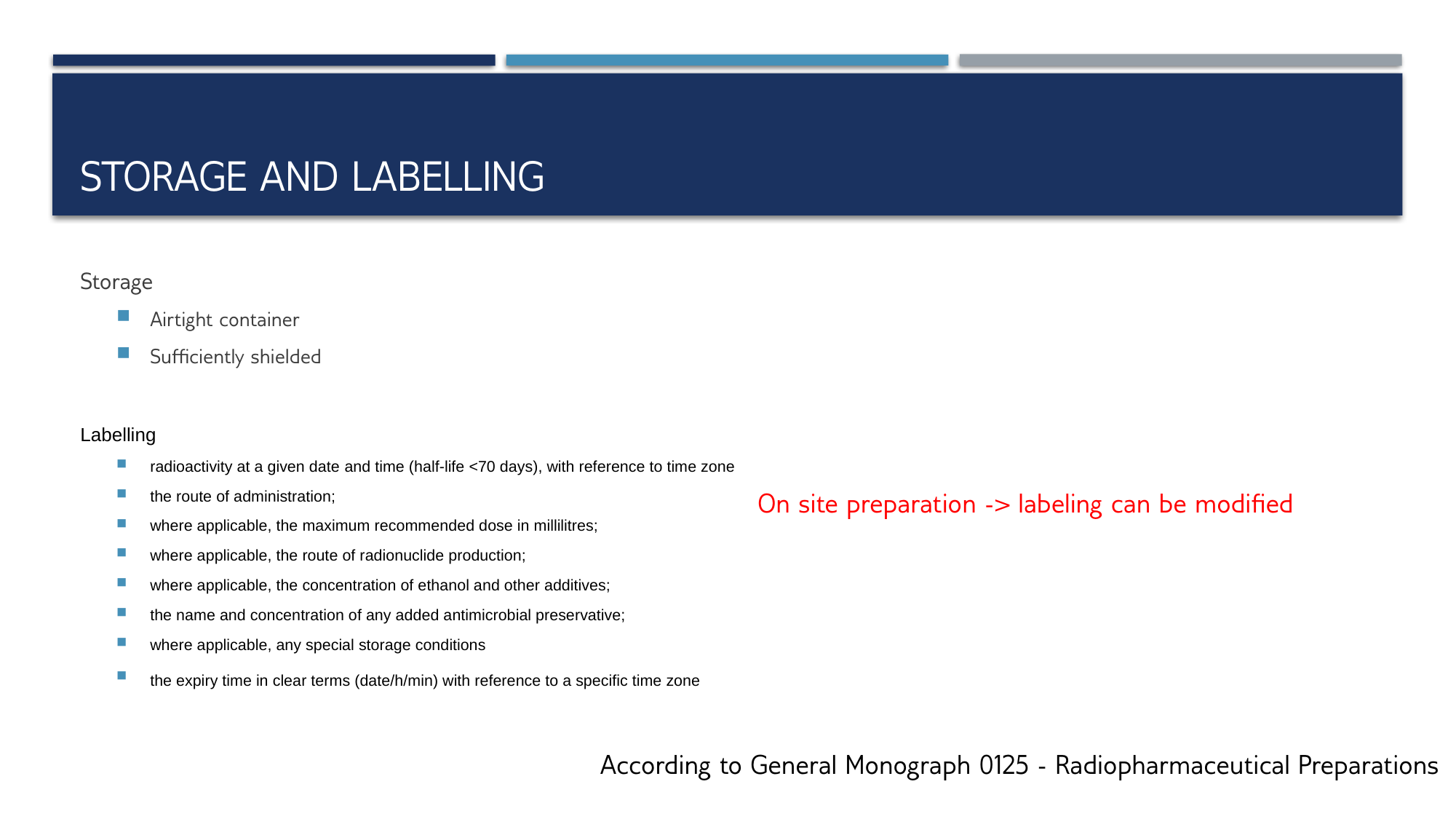

# Storage and Labelling
Storage
Airtight container
Sufficiently shielded

Labelling
radioactivity at a given date and time (half-life <70 days), with reference to time zone
the route of administration;
where applicable, the maximum recommended dose in millilitres;
where applicable, the route of radionuclide production;
where applicable, the concentration of ethanol and other additives;
the name and concentration of any added antimicrobial preservative;
where applicable, any special storage conditions
the expiry time in clear terms (date/h/min) with reference to a specific time zone

On site preparation -> labeling can be modified
According to General Monograph 0125 - Radiopharmaceutical Preparations